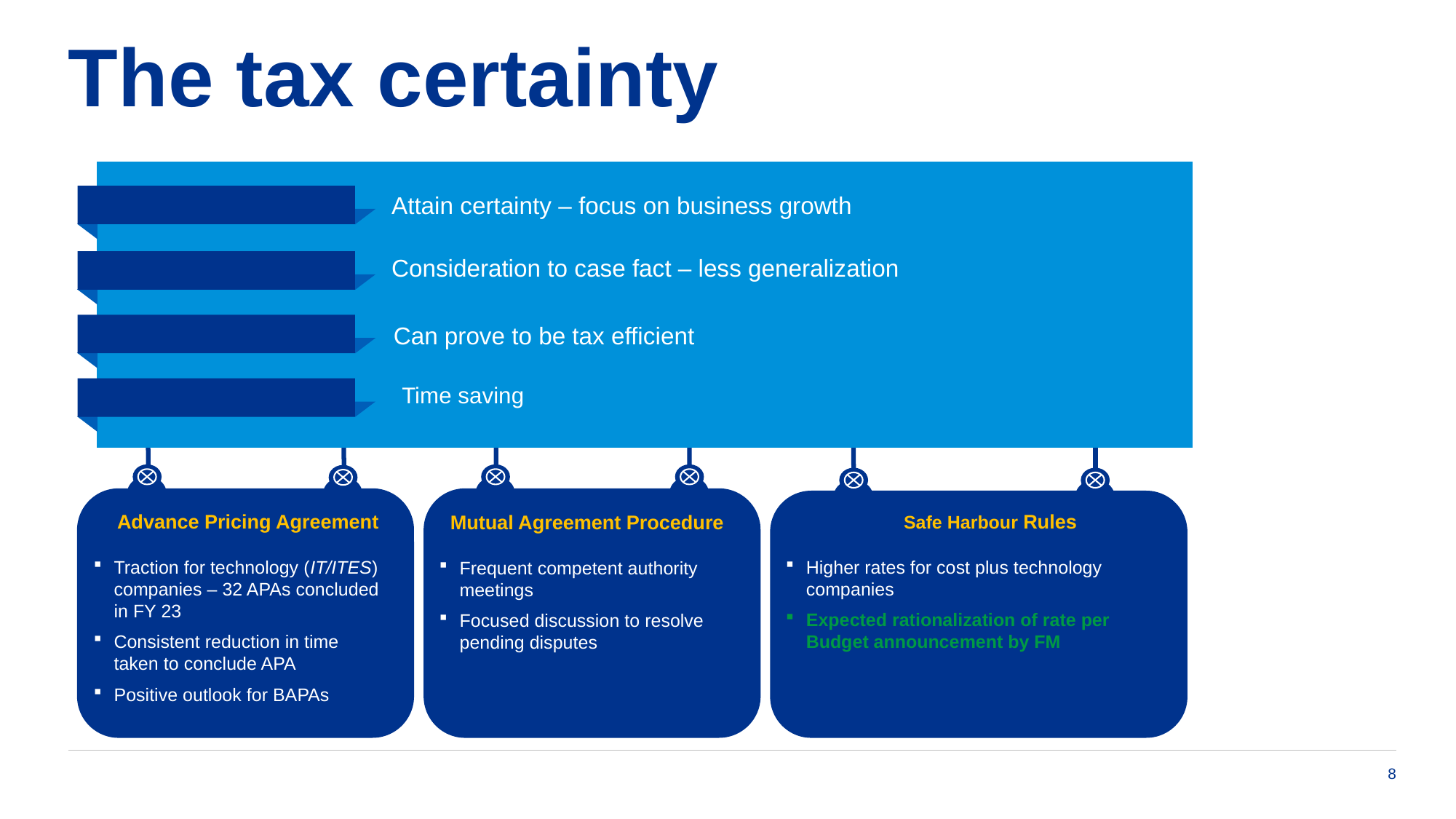

The tax certainty

Attain certainty – focus on business growth

Consideration to case fact – less generalization

Can prove to be tax efficient

Time saving

Advance Pricing Agreement
Safe Harbour Rules
Mutual Agreement Procedure
Traction for technology (IT/ITES) companies – 32 APAs concluded in FY 23
Consistent reduction in time taken to conclude APA
Positive outlook for BAPAs
Higher rates for cost plus technology companies
Expected rationalization of rate per Budget announcement by FM

Frequent competent authority meetings
Focused discussion to resolve pending disputes